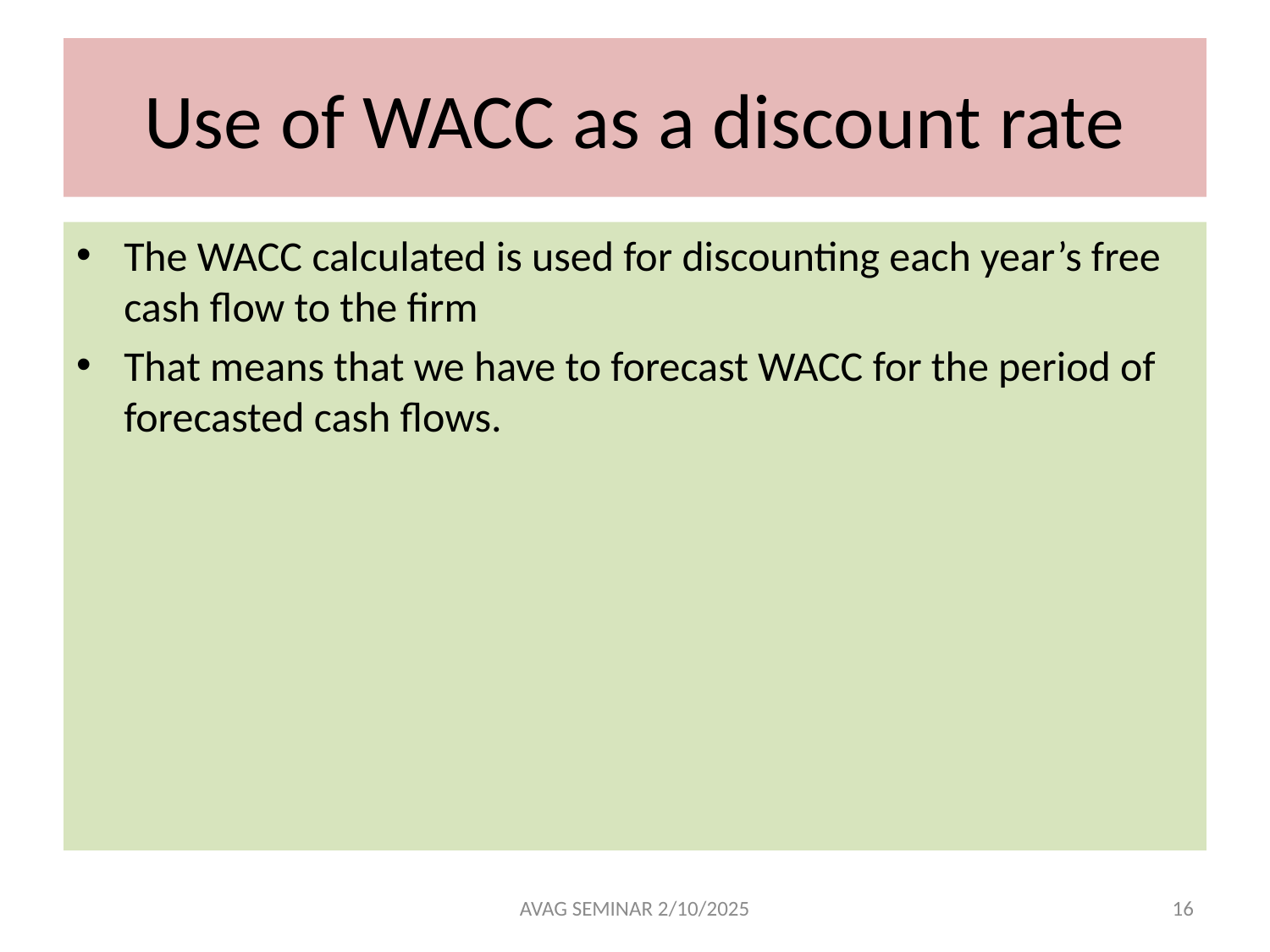

# Use of WACC as a discount rate
The WACC calculated is used for discounting each year’s free cash flow to the firm
That means that we have to forecast WACC for the period of forecasted cash flows.
AVAG SEMINAR 2/10/2025
16